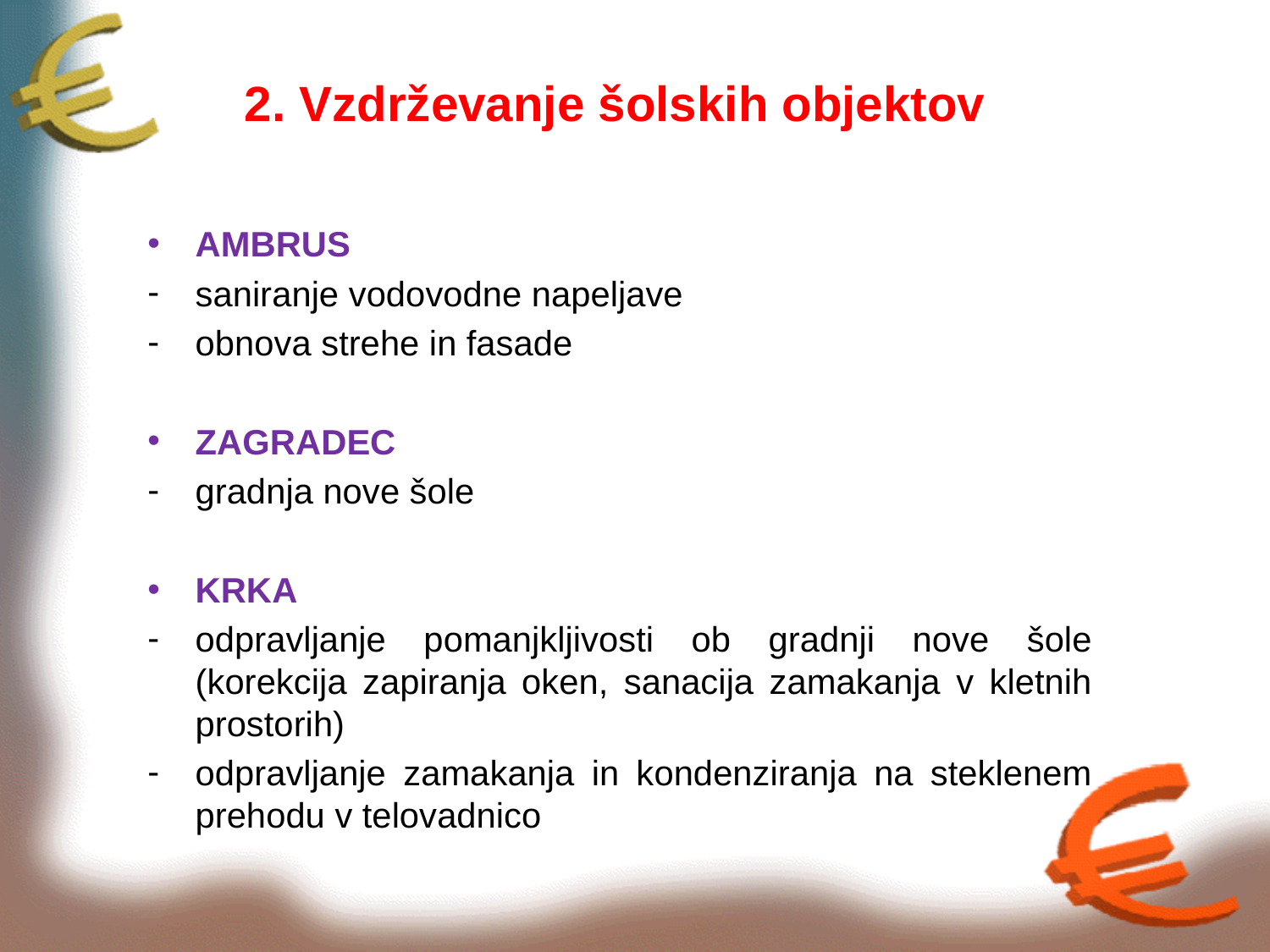

# 2. Vzdrževanje šolskih objektov

AMBRUS
saniranje vodovodne napeljave
obnova strehe in fasade

ZAGRADEC
gradnja nove šole

KRKA
odpravljanje pomanjkljivosti ob gradnji nove šole (korekcija zapiranja oken, sanacija zamakanja v kletnih prostorih)
odpravljanje zamakanja in kondenziranja na steklenem prehodu v telovadnico